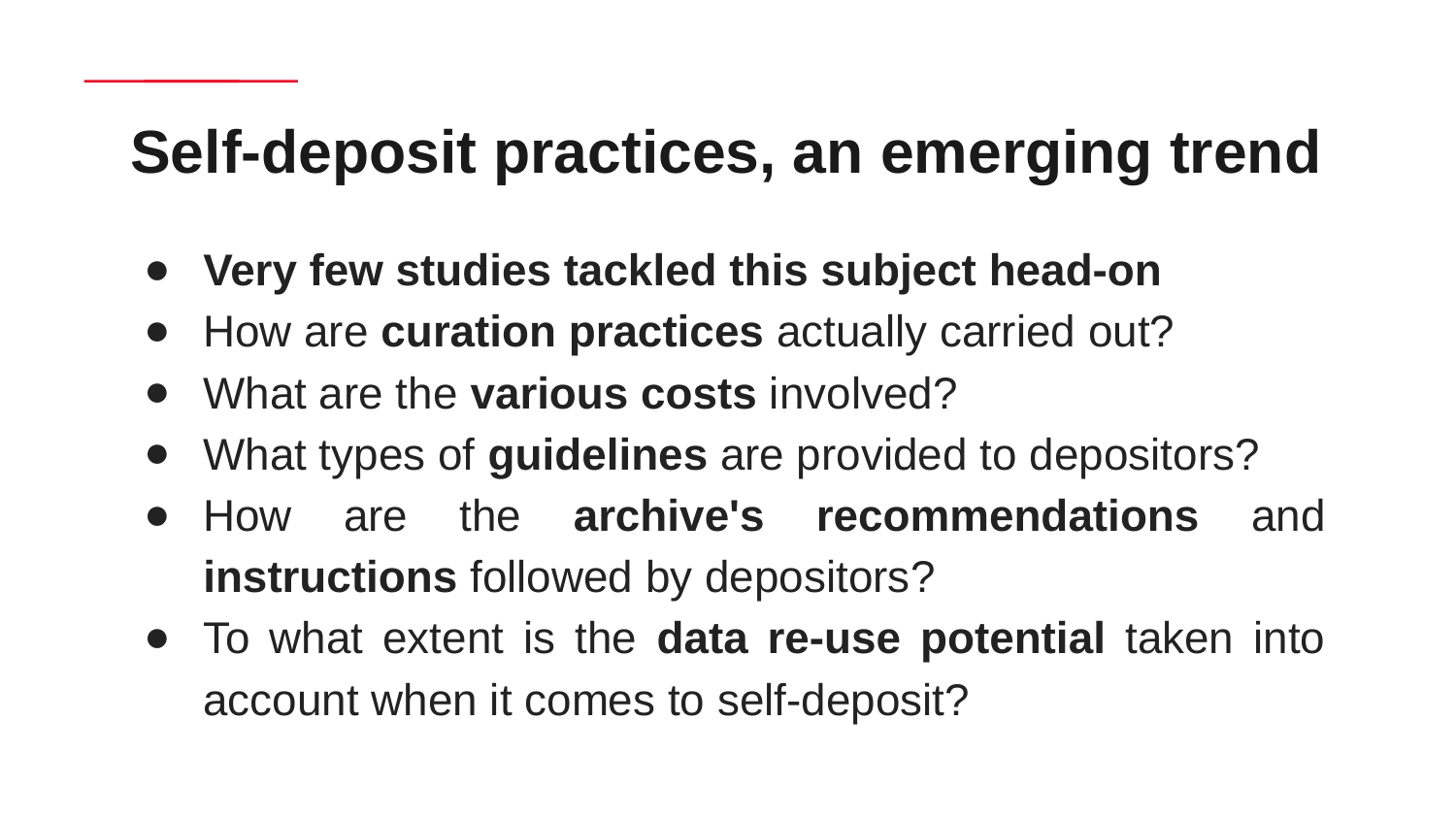

# Self-deposit practices, an emerging trend
Very few studies tackled this subject head-on
How are curation practices actually carried out?
What are the various costs involved?
What types of guidelines are provided to depositors?
How are the archive's recommendations and instructions followed by depositors?
To what extent is the data re-use potential taken into account when it comes to self-deposit?